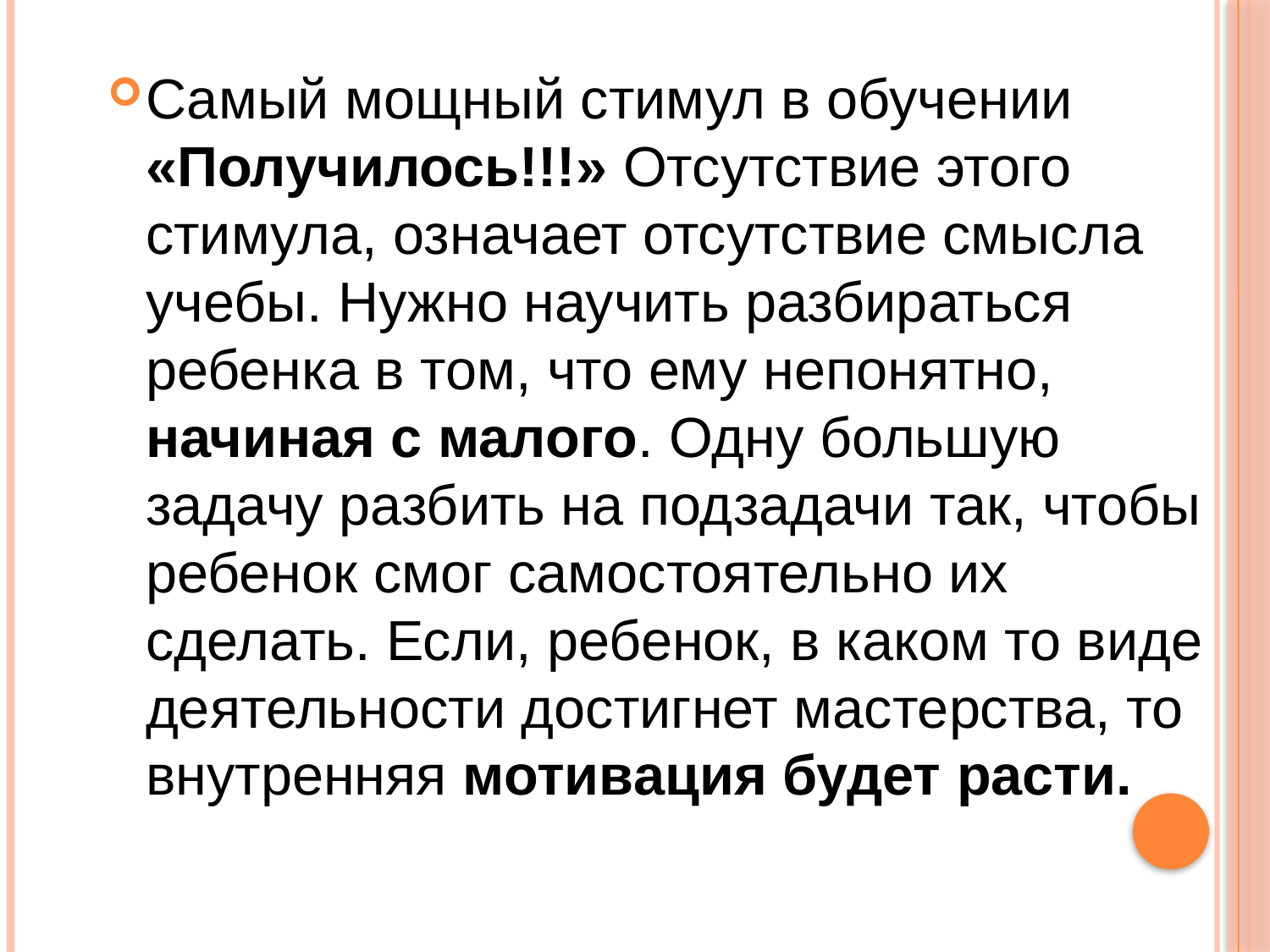

Самый мощный стимул в обучении «Получилось!!!» Отсутствие этого стимула, означает отсутствие смысла учебы. Нужно научить разбираться ребенка в том, что ему непонятно, начиная с малого. Одну большую задачу разбить на подзадачи так, чтобы ребенок смог самостоятельно их сделать. Если, ребенок, в каком то виде деятельности достигнет мастерства, то внутренняя мотивация будет расти.